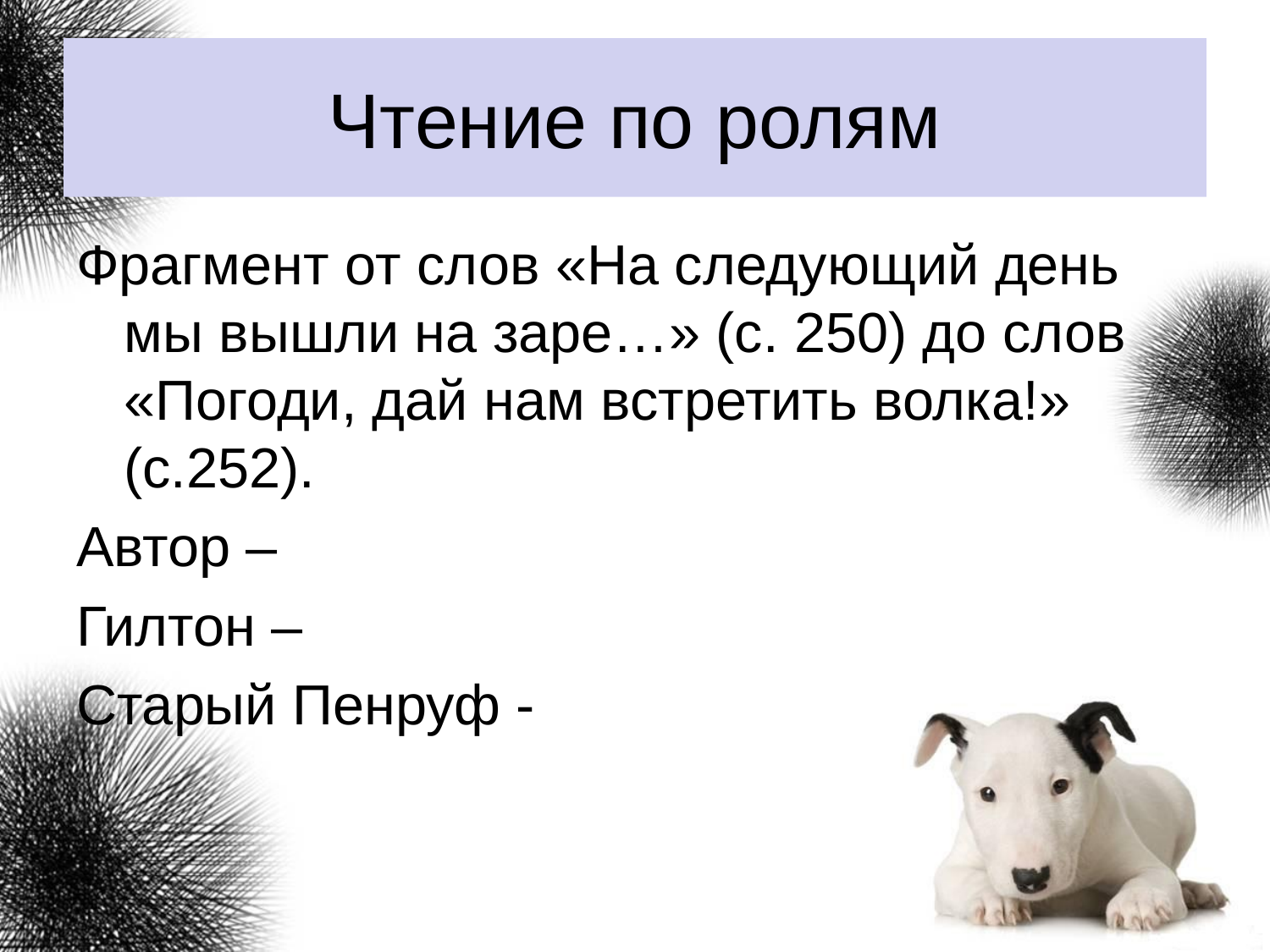

# Чтение по ролям
Фрагмент от слов «На следующий день мы вышли на заре…» (с. 250) до слов «Погоди, дай нам встретить волка!» (с.252).
Автор –
Гилтон –
Старый Пенруф -